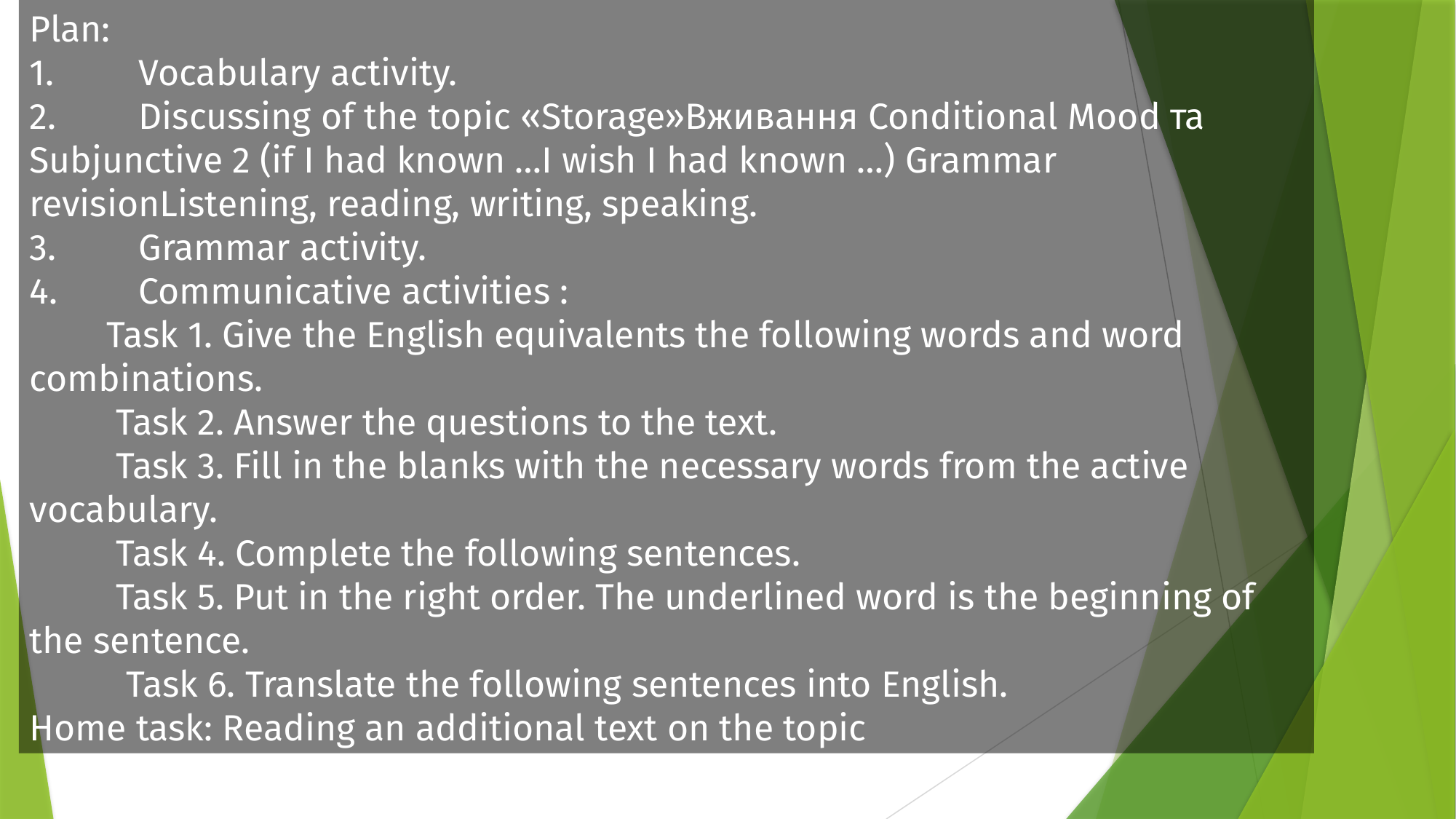

Plan:
1.	Vocabulary activity.
2.	Discussing of the topic «Storage»Вживання Conditional Mood та Subjunctive 2 (if I had known …I wish I had known …) Grammar revisionListening, reading, writing, speaking.
3.	Grammar activity.
4.	Communicative activities :
        Task 1. Give the English equivalents the following words and word combinations.
         Task 2. Answer the questions to the text.
         Task 3. Fill in the blanks with the necessary words from the active vocabulary.
         Task 4. Complete the following sentences.
         Task 5. Put in the right order. The underlined word is the beginning of the sentence.
          Task 6. Translate the following sentences into English.
Home task: Reading an additional text on the topic